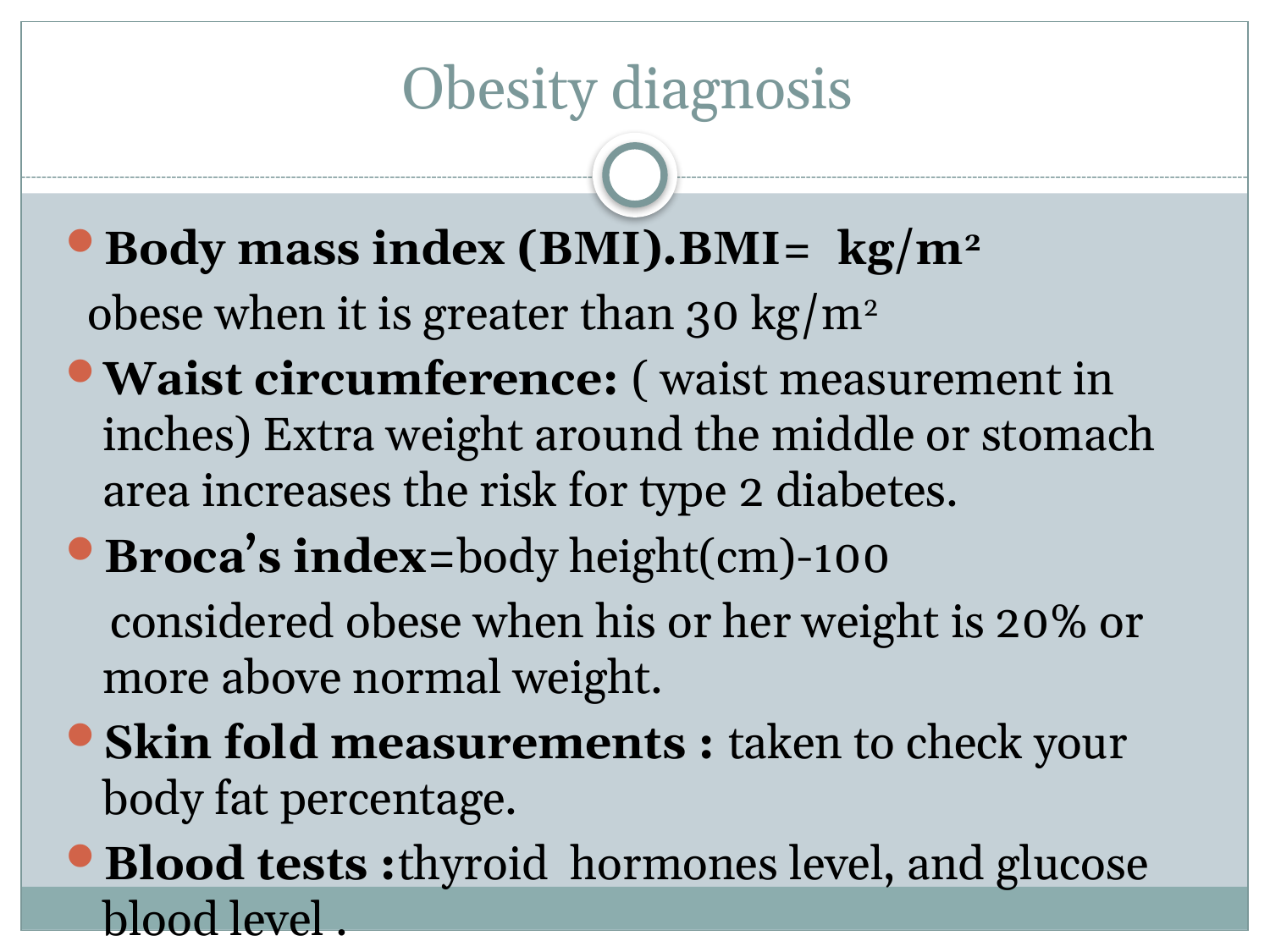

# Obesity diagnosis
Body mass index (BMI).BMI=  kg/m2
  obese when it is greater than 30 kg/m2
Waist circumference: ( waist measurement in inches) Extra weight around the middle or stomach area increases the risk for type 2 diabetes.
Broca’s index=body height(cm)-100
    considered obese when his or her weight is 20% or more above normal weight.
Skin fold measurements : taken to check your body fat percentage.
Blood tests :thyroid  hormones level, and glucose blood level .